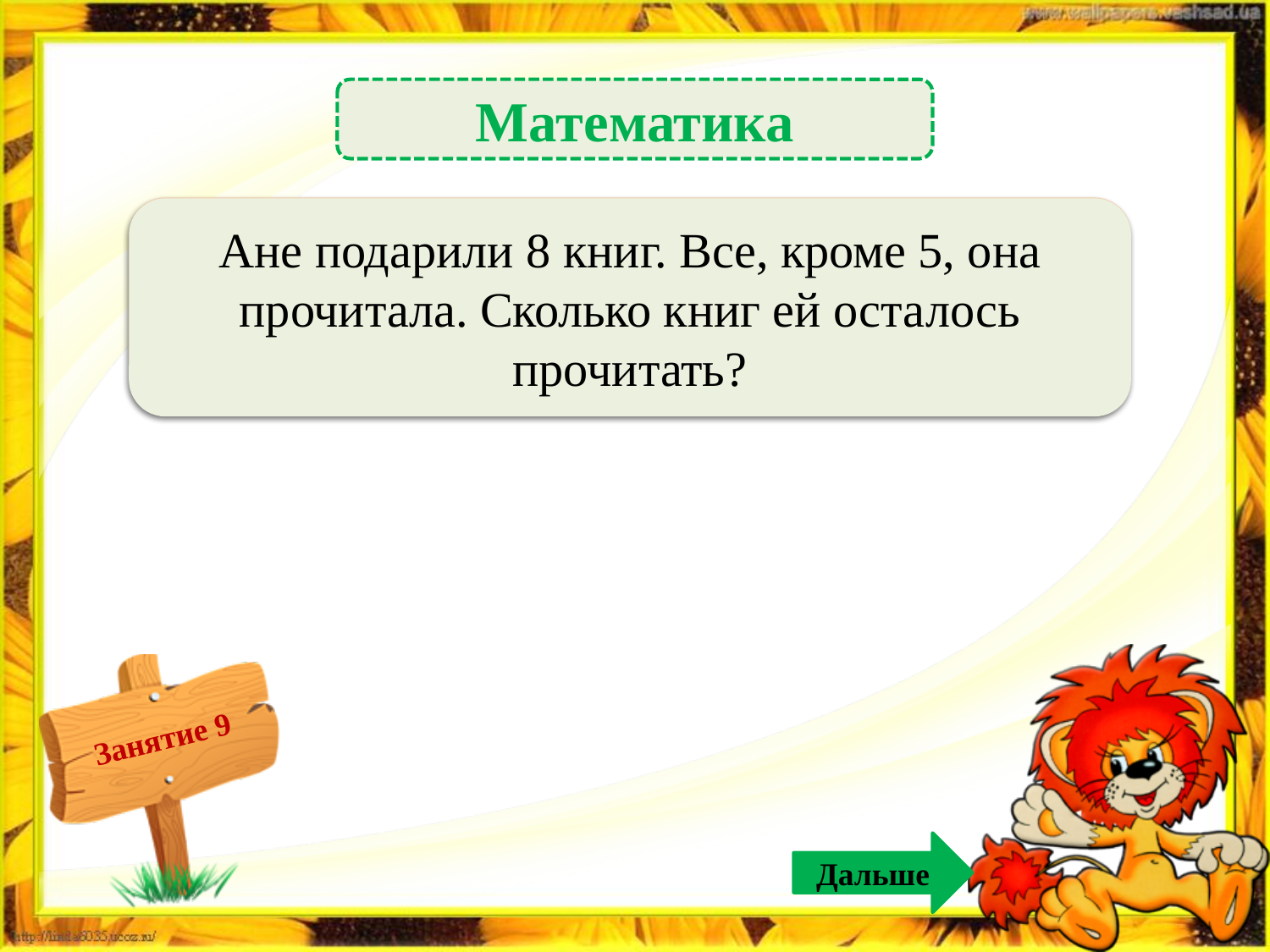

Математика
 5 книг – 1б.
Ане подарили 8 книг. Все, кроме 5, она прочитала. Сколько книг ей осталось прочитать?

Дальше